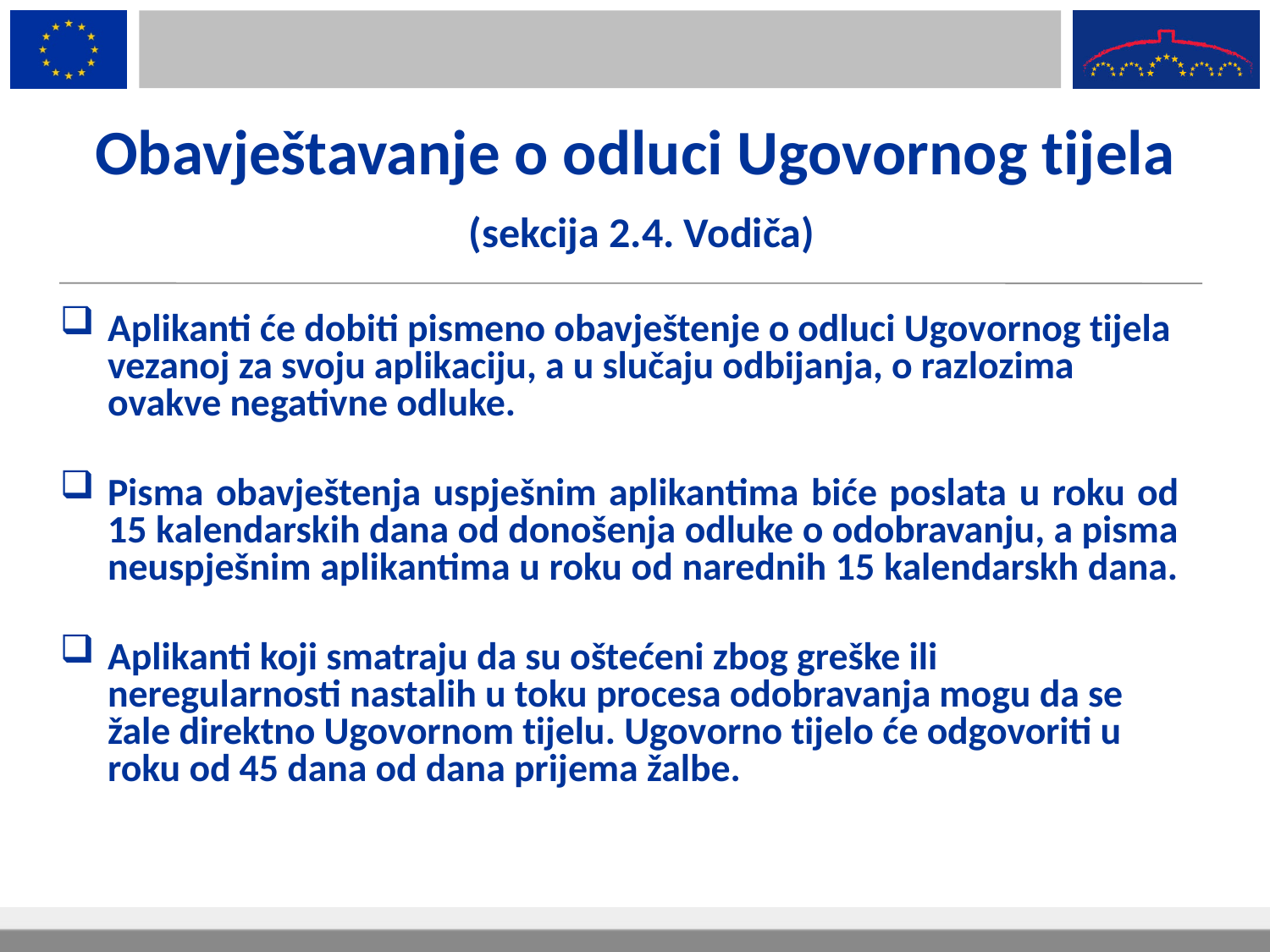

# Obavještavanje o odluci Ugovornog tijela (sekcija 2.4. Vodiča)
Aplikanti će dobiti pismeno obavještenje o odluci Ugovornog tijela vezanoj za svoju aplikaciju, a u slučaju odbijanja, o razlozima ovakve negativne odluke.

Pisma obavještenja uspješnim aplikantima biće poslata u roku od 15 kalendarskih dana od donošenja odluke o odobravanju, a pisma neuspješnim aplikantima u roku od narednih 15 kalendarskh dana.

Aplikanti koji smatraju da su oštećeni zbog greške ili neregularnosti nastalih u toku procesa odobravanja mogu da se žale direktno Ugovornom tijelu. Ugovorno tijelo će odgovoriti u roku od 45 dana od dana prijema žalbe.